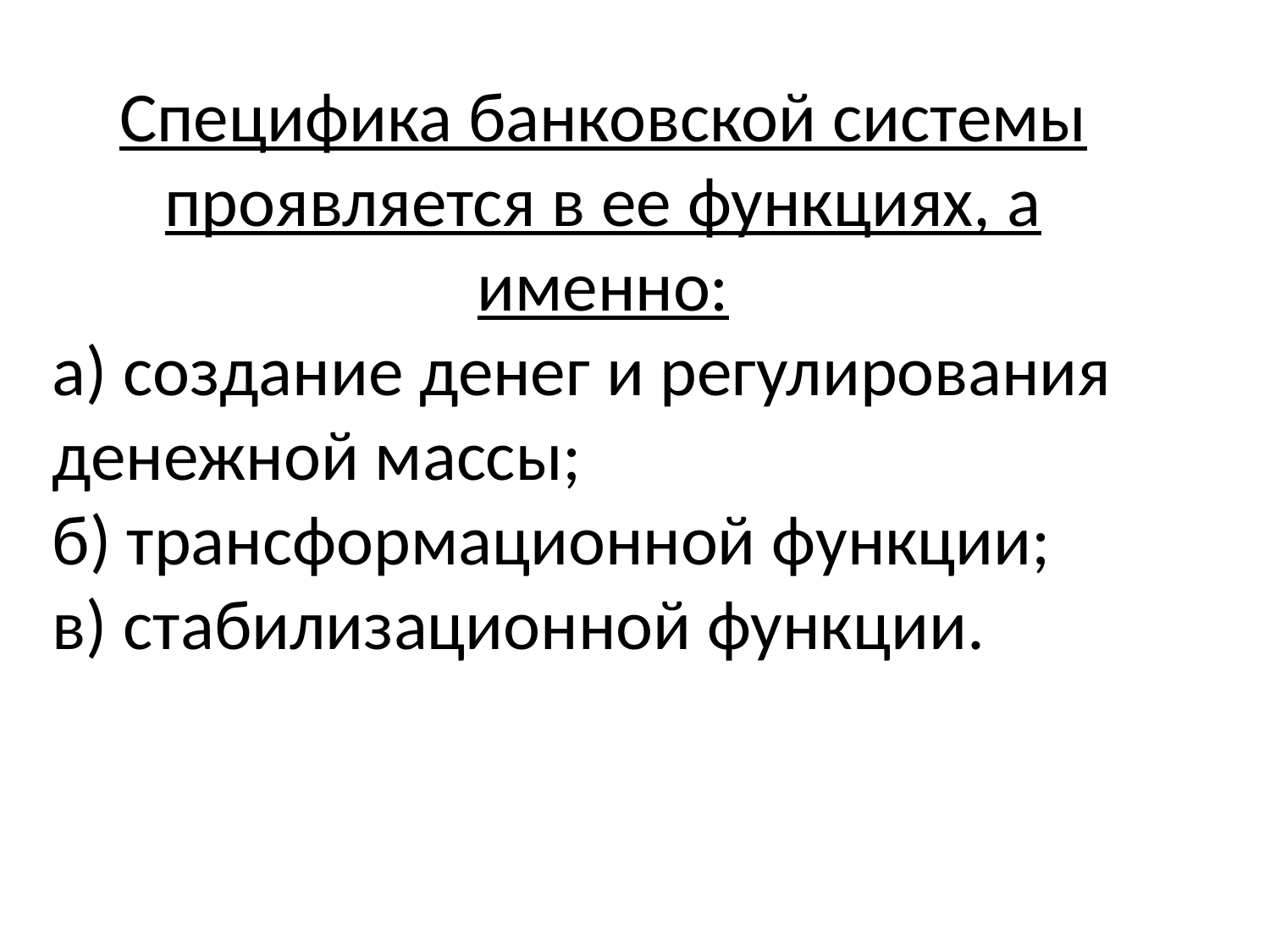

Специфика банковской системы проявляется в ее функциях, а именно:
а) создание денег и регулирования денежной массы;
б) трансформационной функции;
в) стабилизационной функции.